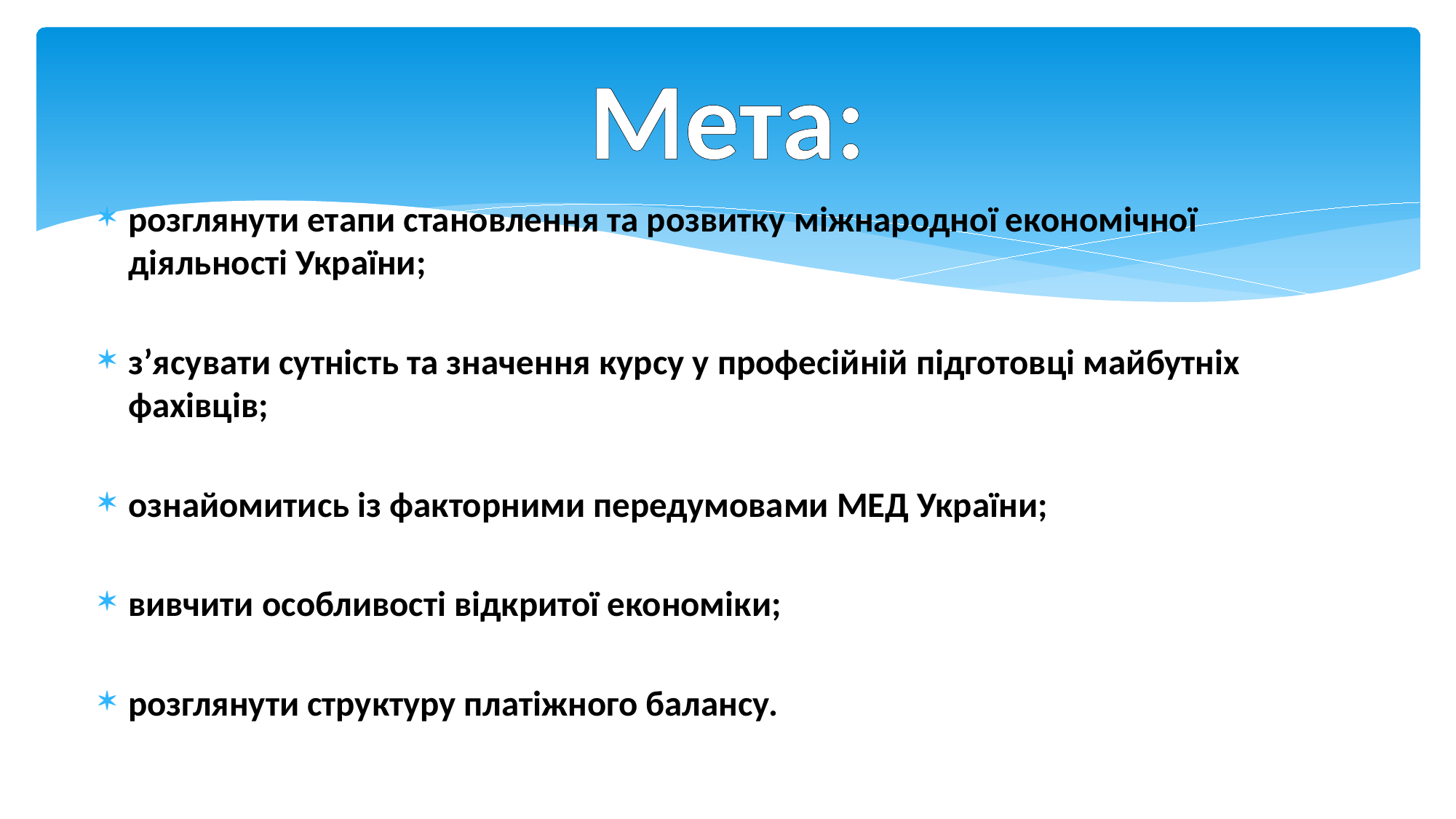

# Мета:
розглянути етапи становлення та розвитку міжнародної економічної діяльності України;

з’ясувати сутність та значення курсу у професійній підготовці майбутніх фахівців;

ознайомитись із факторними передумовами МЕД України;

вивчити особливості відкритої економіки;

розглянути структуру платіжного балансу.